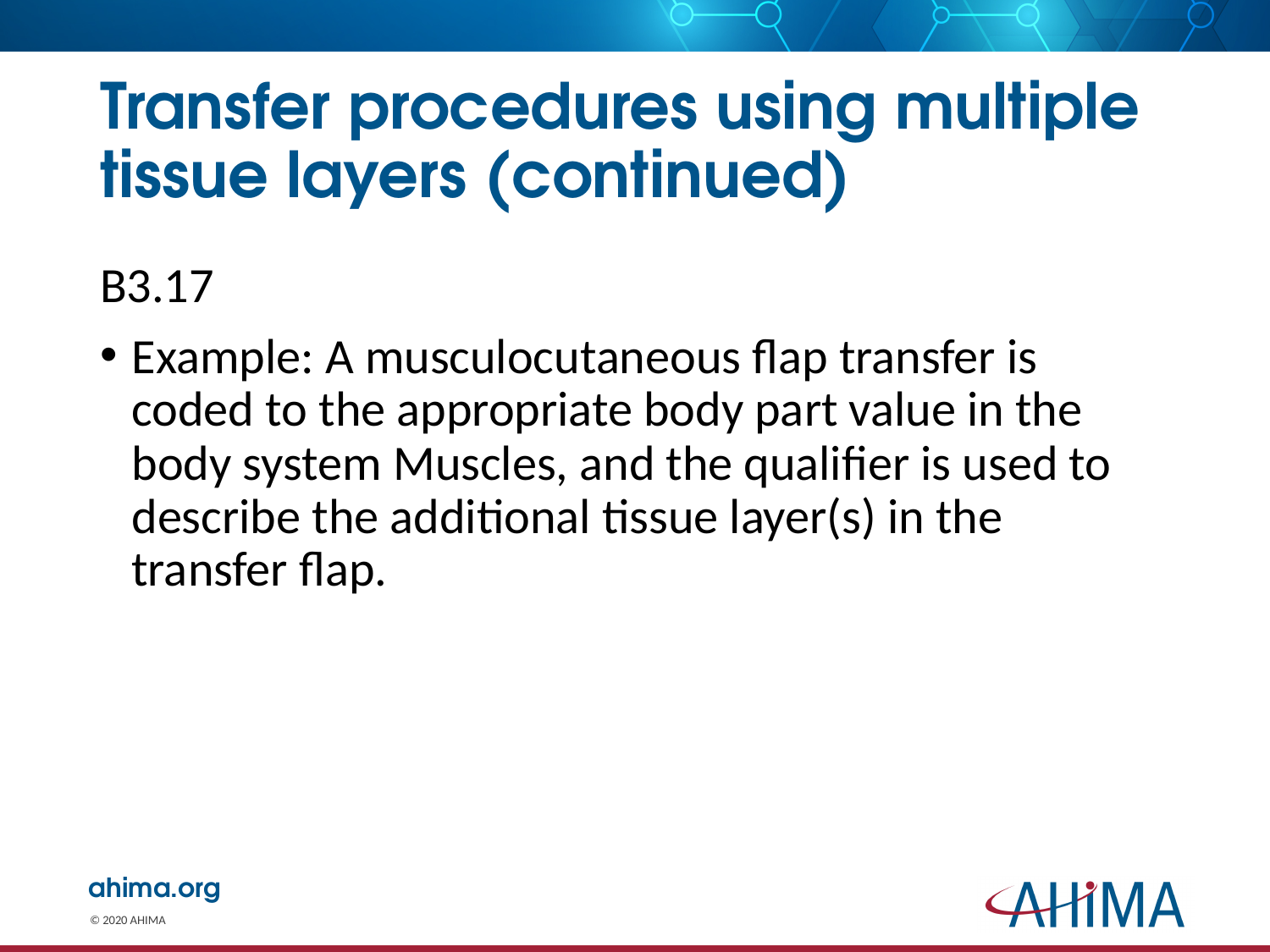

# Transfer procedures using multiple tissue layers (continued)
B3.17
Example: A musculocutaneous flap transfer is coded to the appropriate body part value in the body system Muscles, and the qualifier is used to describe the additional tissue layer(s) in the transfer flap.